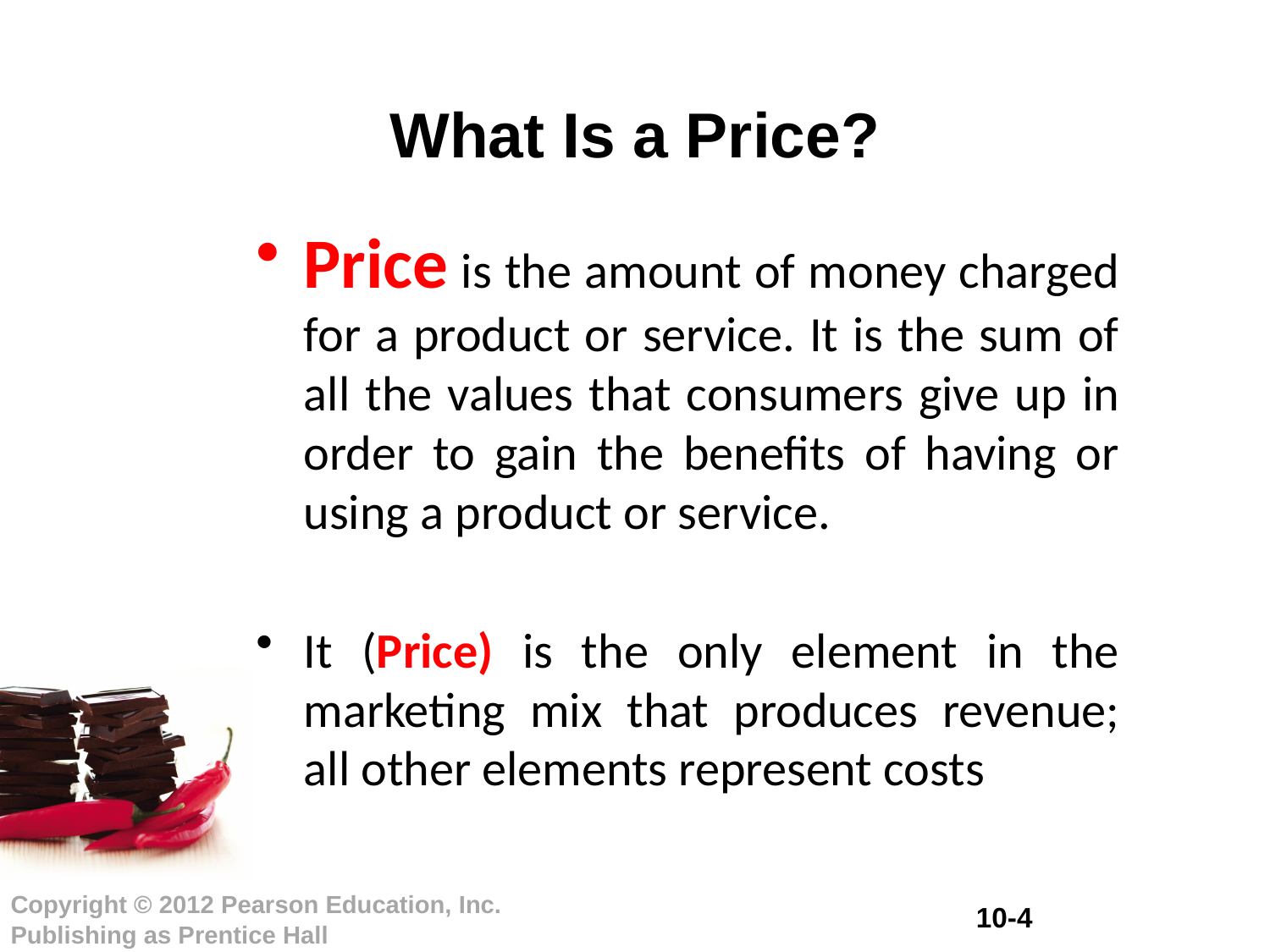

# What Is a Price?
Price is the amount of money charged for a product or service. It is the sum of all the values that consumers give up in order to gain the benefits of having or using a product or service.

It (Price) is the only element in the marketing mix that produces revenue; all other elements represent costs